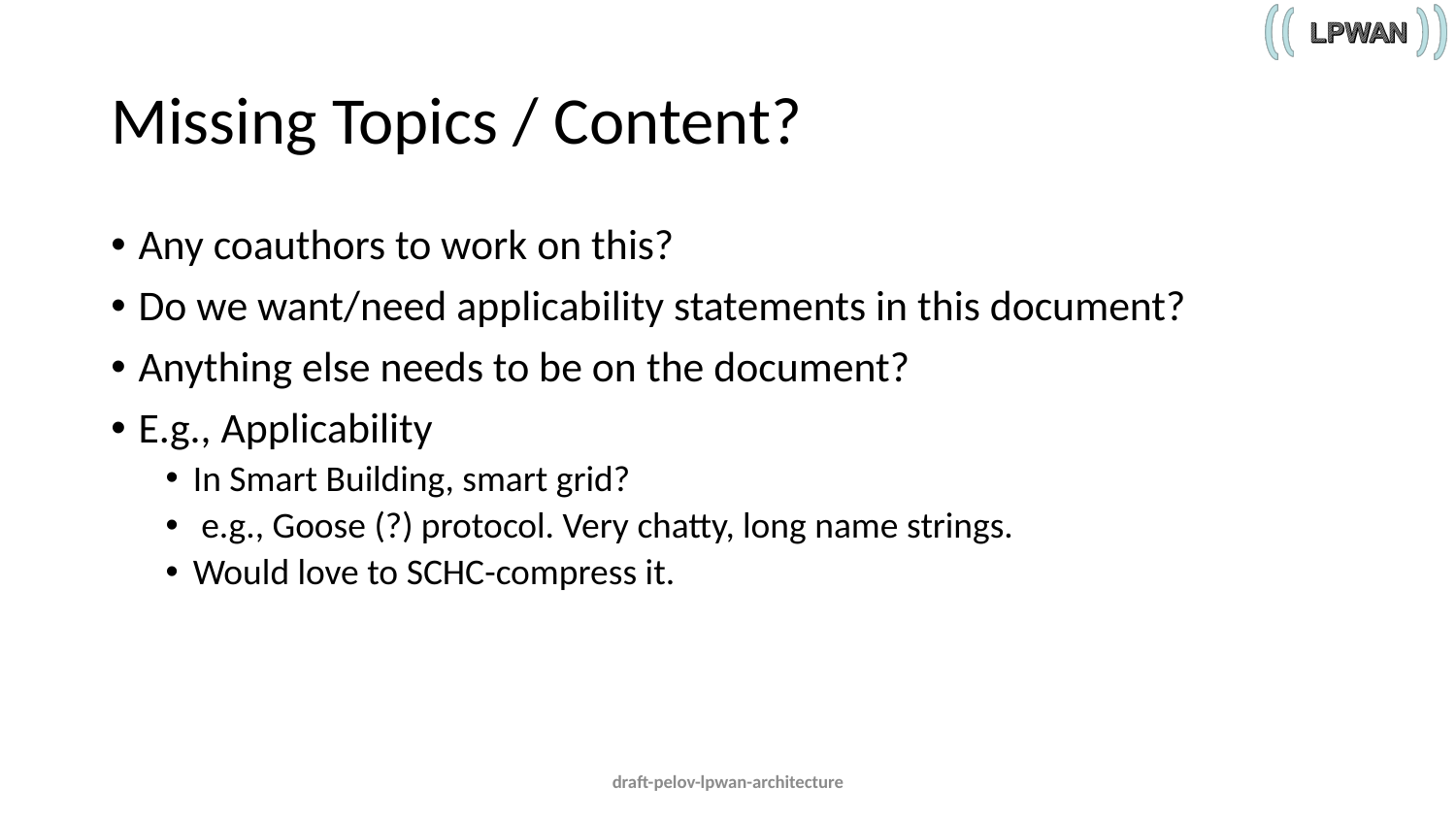

# Missing Topics / Content?
Any coauthors to work on this?
Do we want/need applicability statements in this document?
Anything else needs to be on the document?
E.g., Applicability
In Smart Building, smart grid?
 e.g., Goose (?) protocol. Very chatty, long name strings.
Would love to SCHC-compress it.
draft-pelov-lpwan-architecture